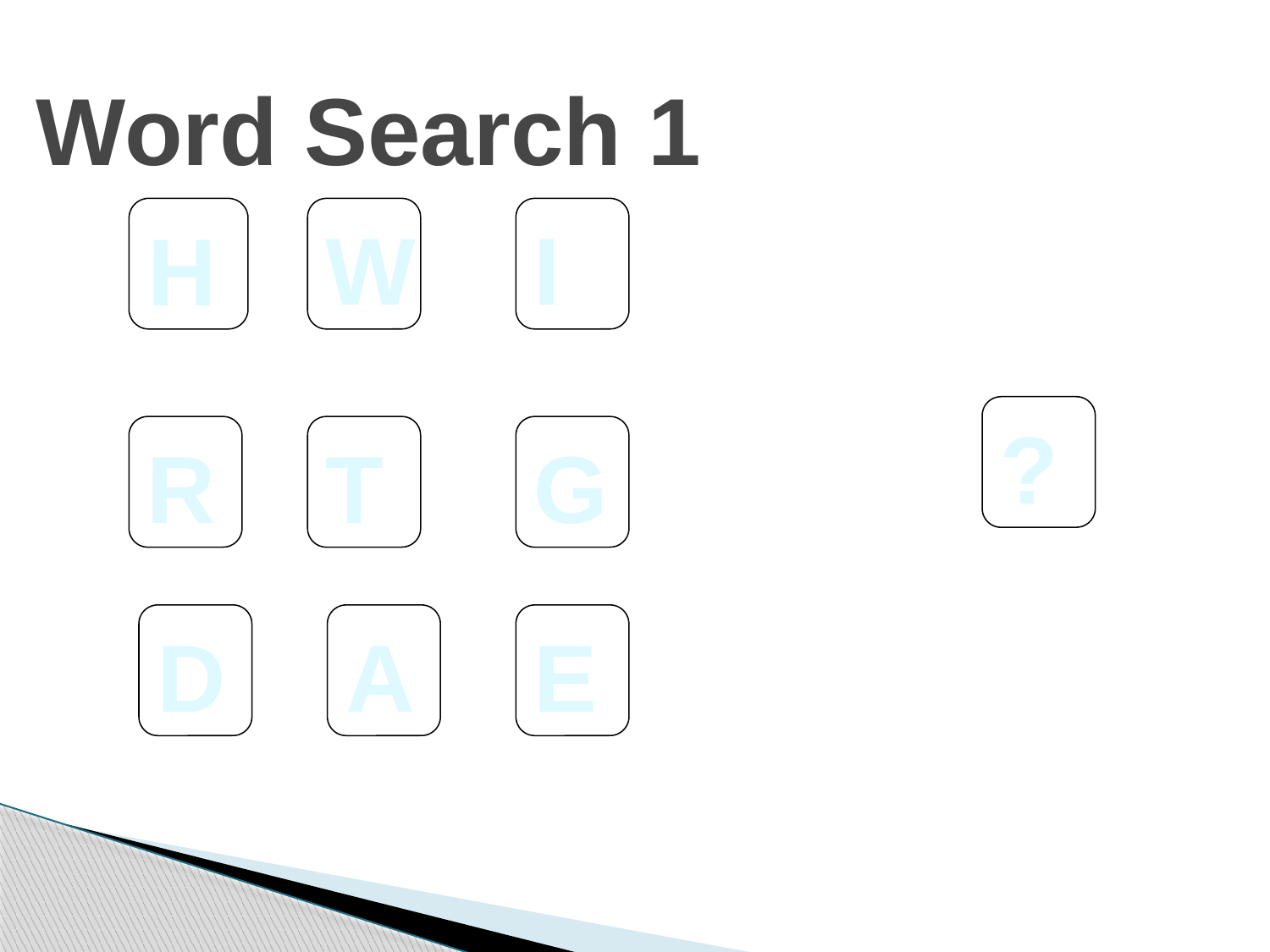

# Word Search 1
H
W
I

?
R
T
G
D
A
E